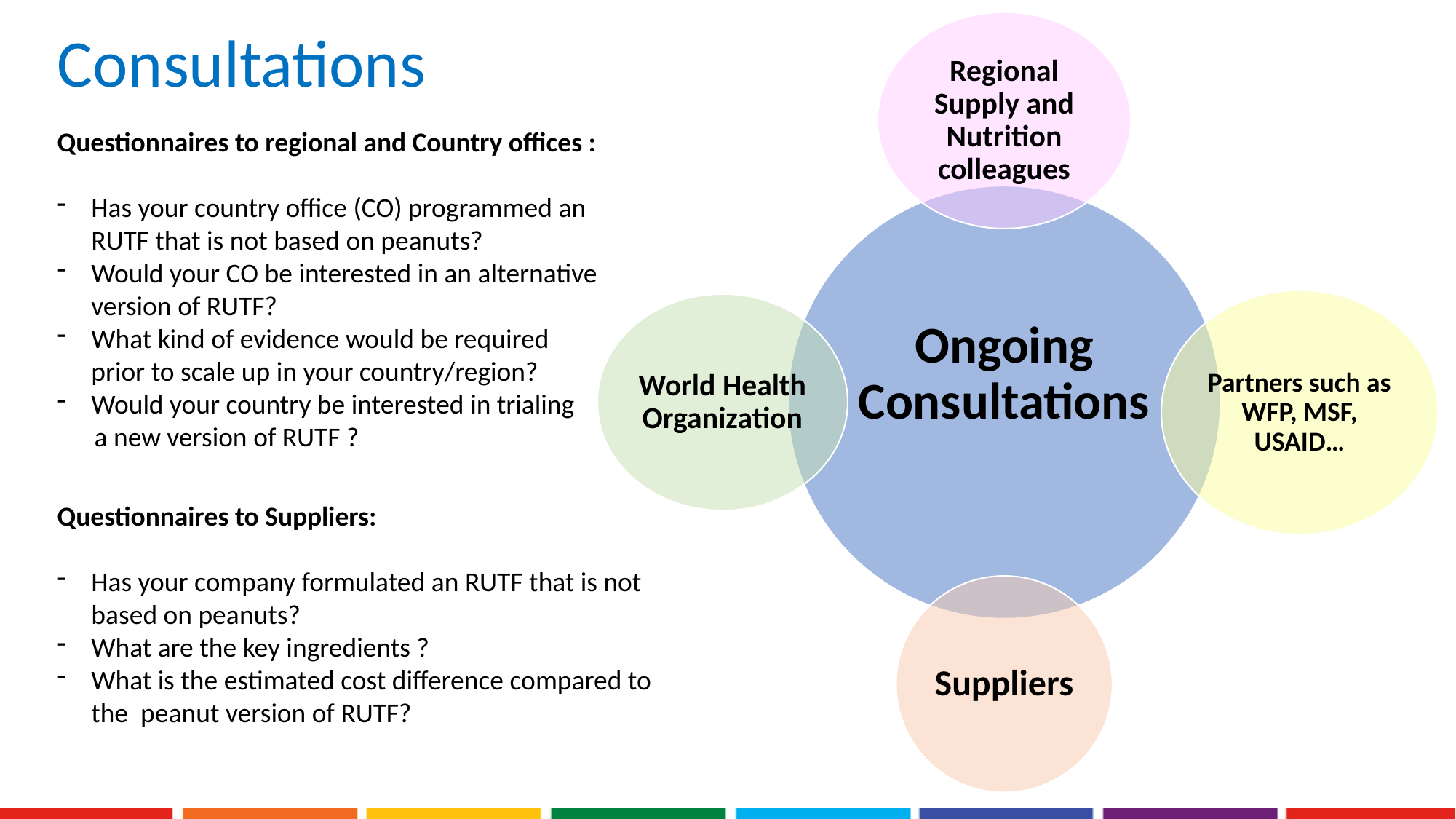

Ongoing Consultations
Regional Supply and Nutrition colleagues
Partners such as WFP, MSF, USAID…
Suppliers
World Health Organization
Consultations
Questionnaires to regional and Country offices :

Has your country office (CO) programmed an RUTF that is not based on peanuts?
Would your CO be interested in an alternative version of RUTF?
What kind of evidence would be required prior to scale up in your country/region?
Would your country be interested in trialing
      a new version of RUTF ?
Questionnaires to Suppliers:

Has your company formulated an RUTF that is not based on peanuts?
What are the key ingredients ?
What is the estimated cost difference compared to the  peanut version of RUTF?